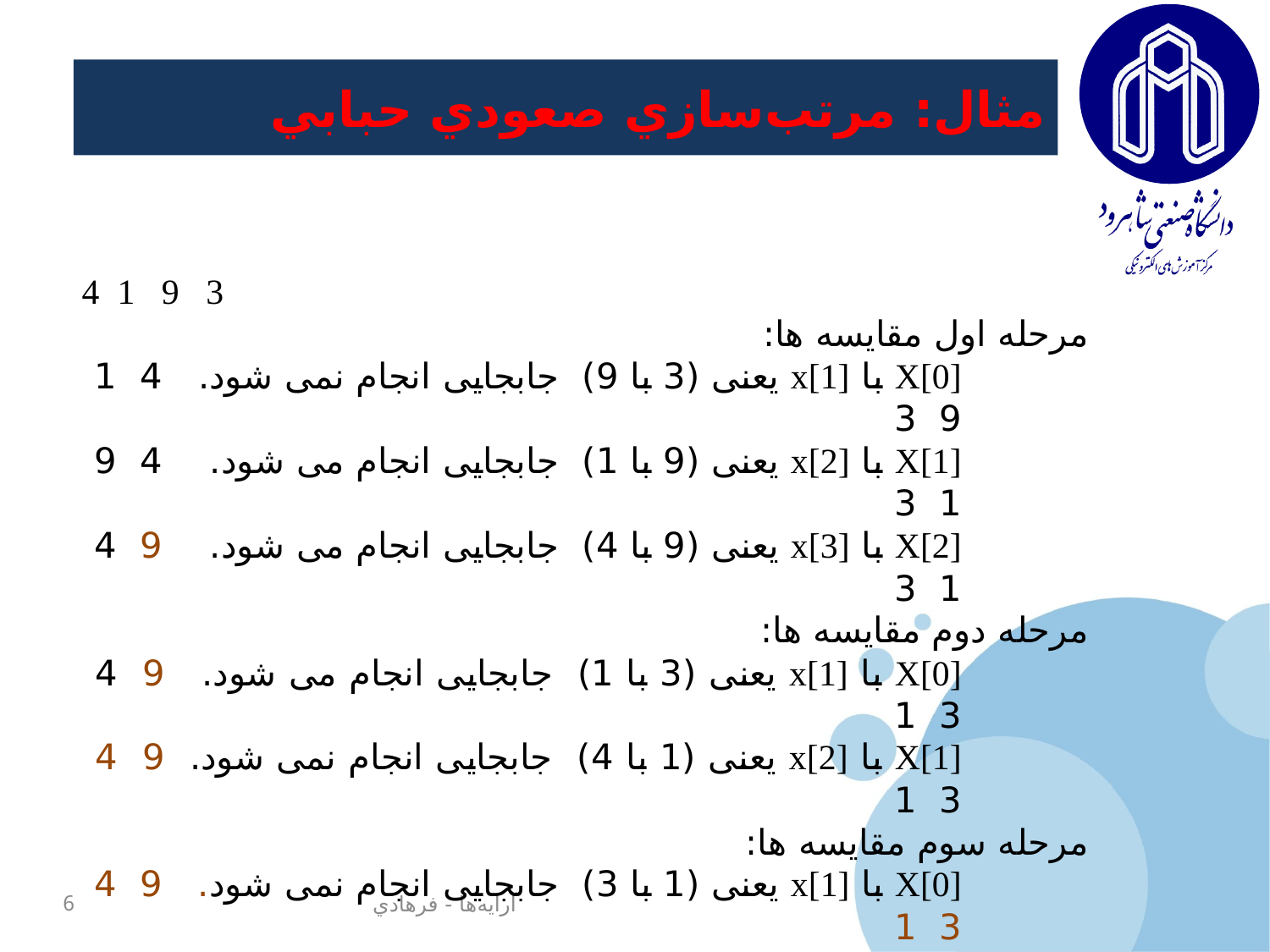

# مثال: مرتب‌سازي صعودي حبابي
4  1   9   3
مرحله اول مقایسه ها:
X[0] با x[1] یعنی (3 با 9)  جابجایی انجام نمی شود.   4  1  9  3
X[1] با x[2] یعنی (9 با 1)  جابجایی انجام می شود.    4  9  1  3
X[2] با x[3] یعنی (9 با 4)  جابجایی انجام می شود.    9  4  1  3
مرحله دوم مقایسه ها:
X[0] با x[1] یعنی (3 با 1)  جابجایی انجام می شود.   9  4  3  1
X[1] با x[2] یعنی (1 با 4)  جابجایی انجام نمی شود.  9  4  3  1
مرحله سوم مقایسه ها:
X[0] با x[1] یعنی (1 با 3)  جابجایی انجام نمی شود.   9  4  3  1

6
آرايه‌ها - فرهادي